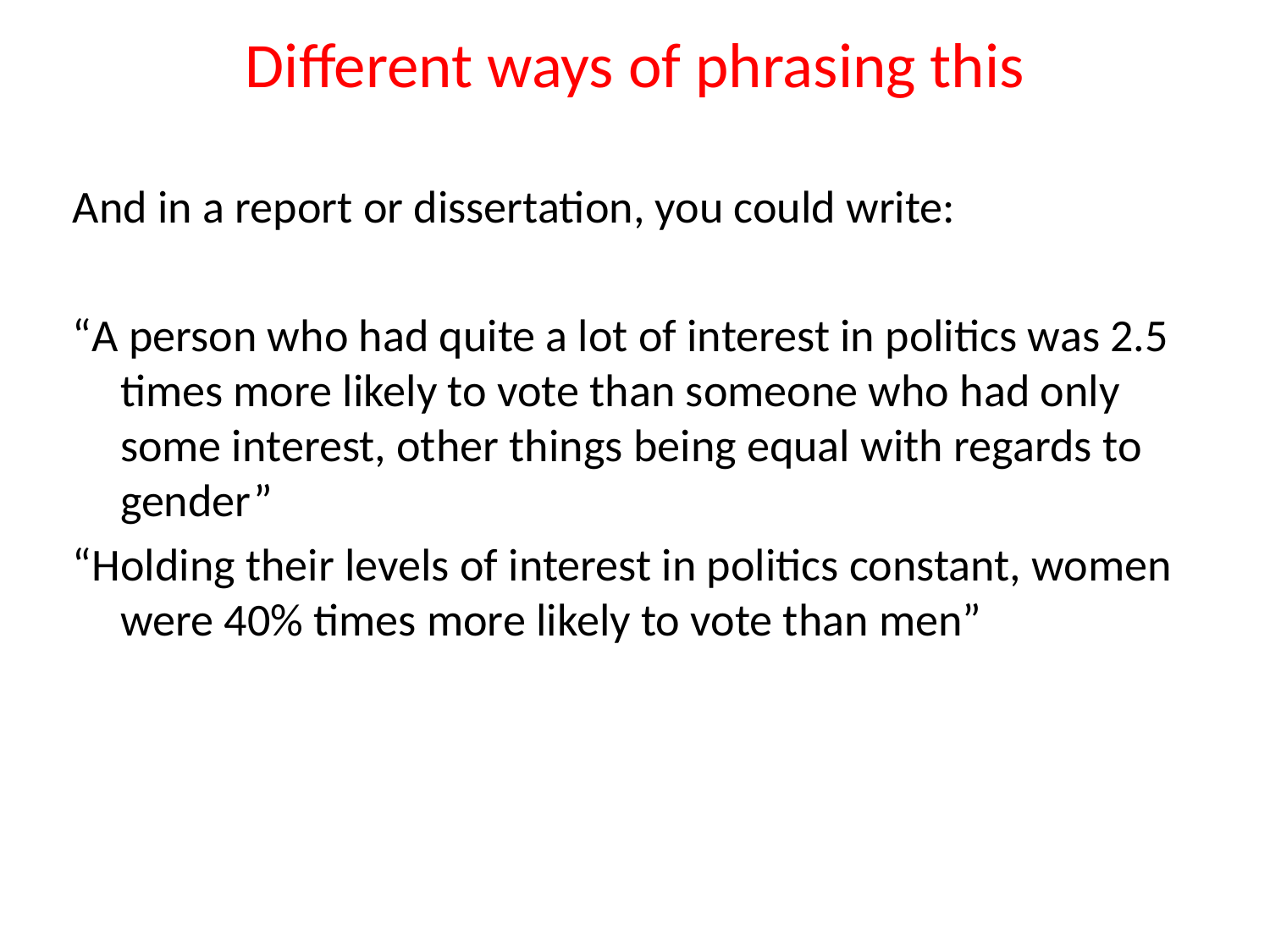

# Different ways of phrasing this
And in a report or dissertation, you could write:

“A person who had quite a lot of interest in politics was 2.5 times more likely to vote than someone who had only some interest, other things being equal with regards to gender”
“Holding their levels of interest in politics constant, women were 40% times more likely to vote than men”